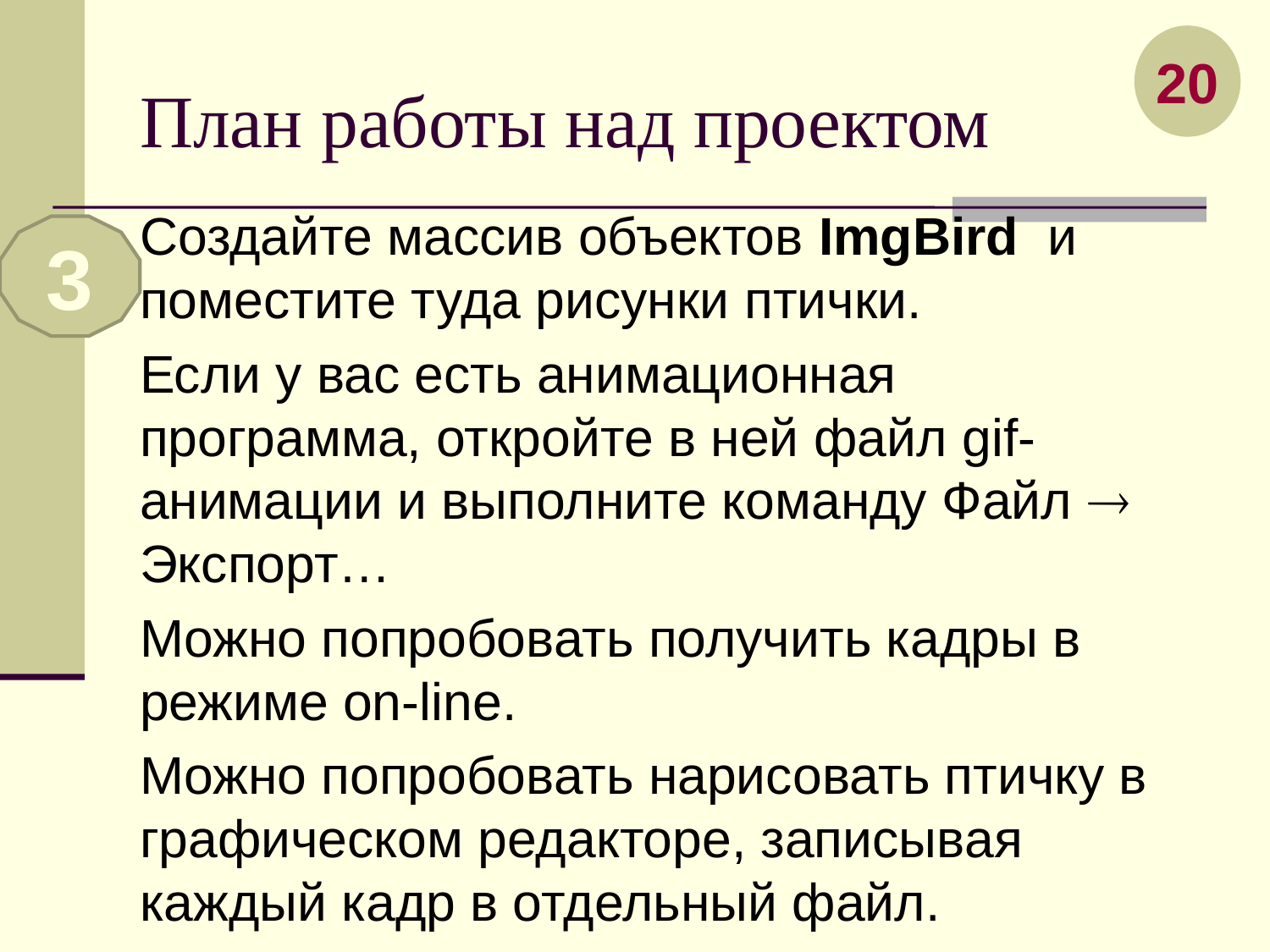

20
# План работы над проектом
Создайте массив объектов ImgBird  и поместите туда рисунки птички.
Если у вас есть анимационная программа, откройте в ней файл gif-анимации и выполните команду Файл → Экспорт…
Можно попробовать получить кадры в режиме on-linе.
Можно попробовать нарисовать птичку в графическом редакторе, записывая каждый кадр в отдельный файл.
3